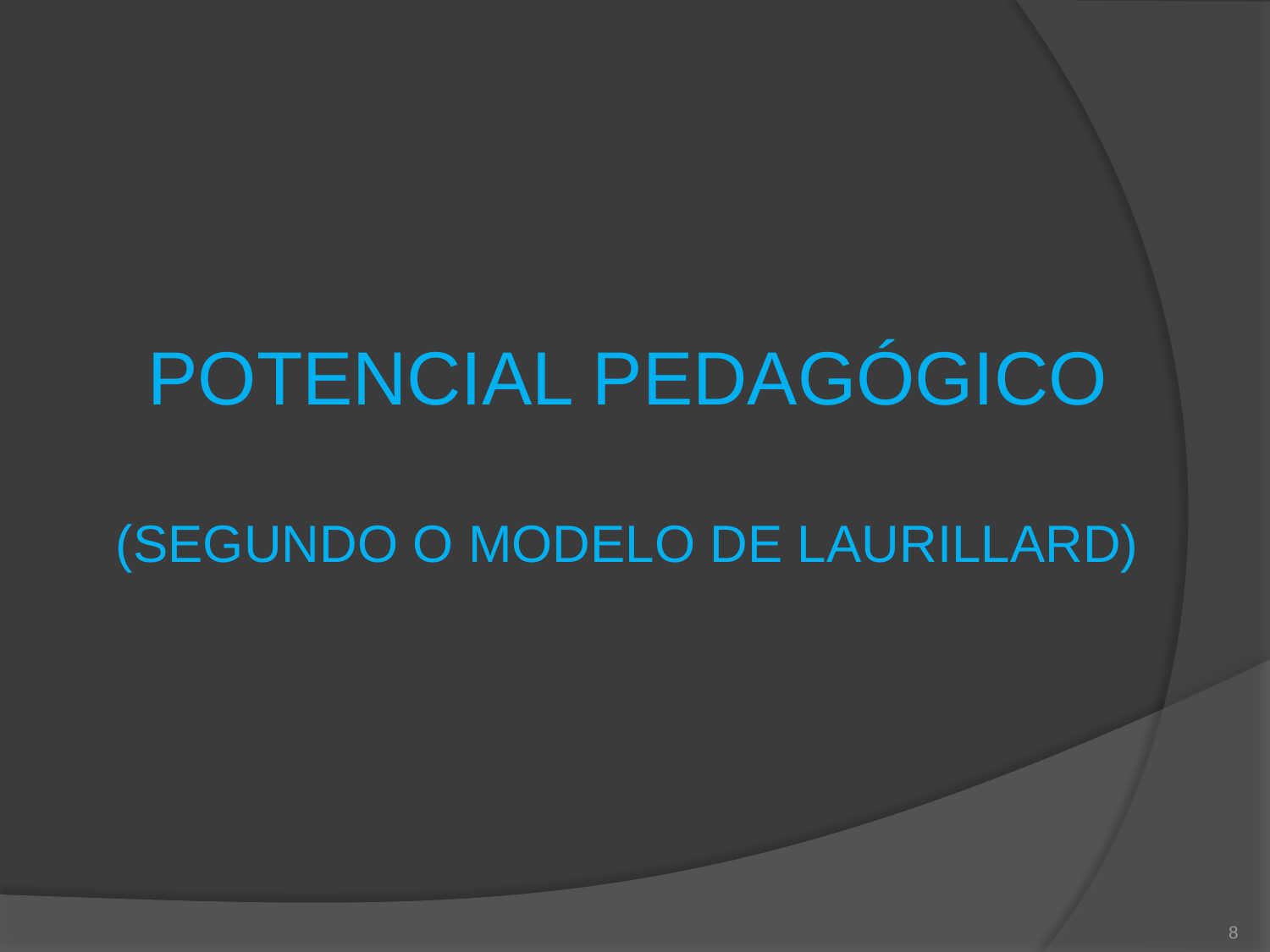

# POTENCIAL PEDAGÓGICO (SEGUNDO O MODELO DE LAURILLARD)
8